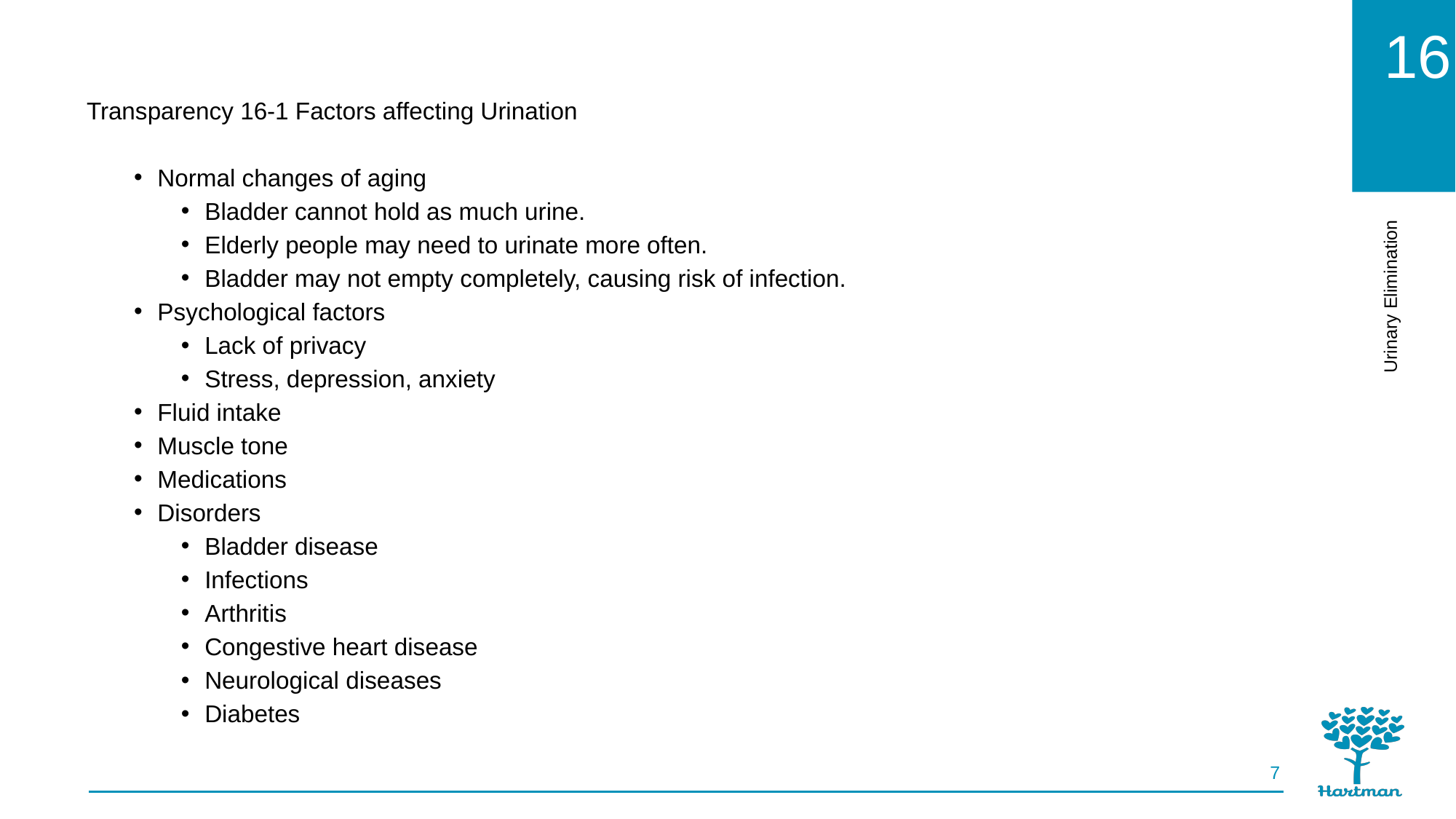

Transparency 16-1 Factors affecting Urination

Normal changes of aging
Bladder cannot hold as much urine.
Elderly people may need to urinate more often.
Bladder may not empty completely, causing risk of infection.
Psychological factors
Lack of privacy
Stress, depression, anxiety
Fluid intake
Muscle tone
Medications
Disorders
Bladder disease
Infections
Arthritis
Congestive heart disease
Neurological diseases
Diabetes

7